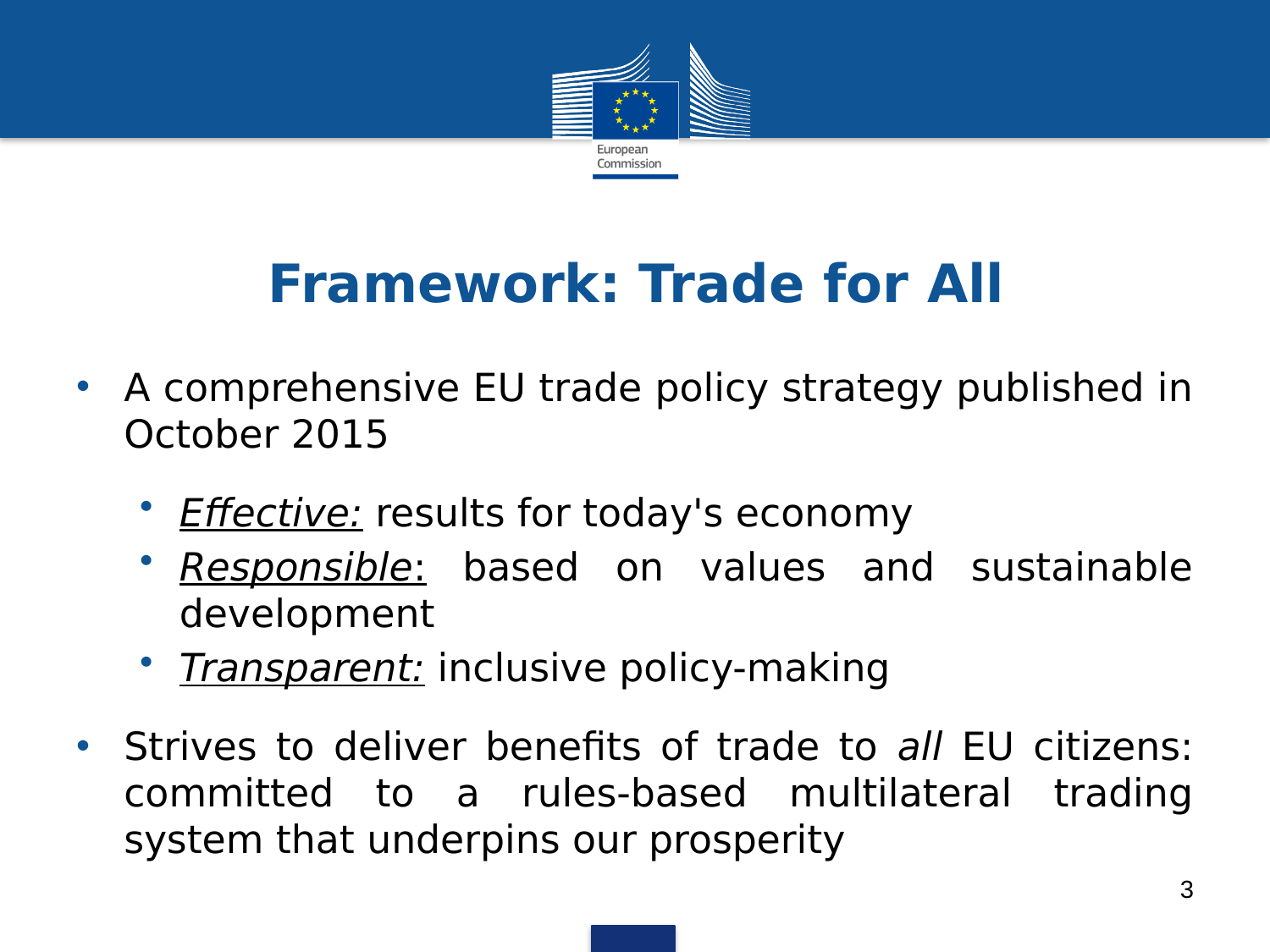

# Framework: Trade for All
A comprehensive EU trade policy strategy published in October 2015

Effective: results for today's economy
Responsible: based on values and sustainable development
Transparent: inclusive policy-making

Strives to deliver benefits of trade to all EU citizens: committed to a rules-based multilateral trading system that underpins our prosperity
3